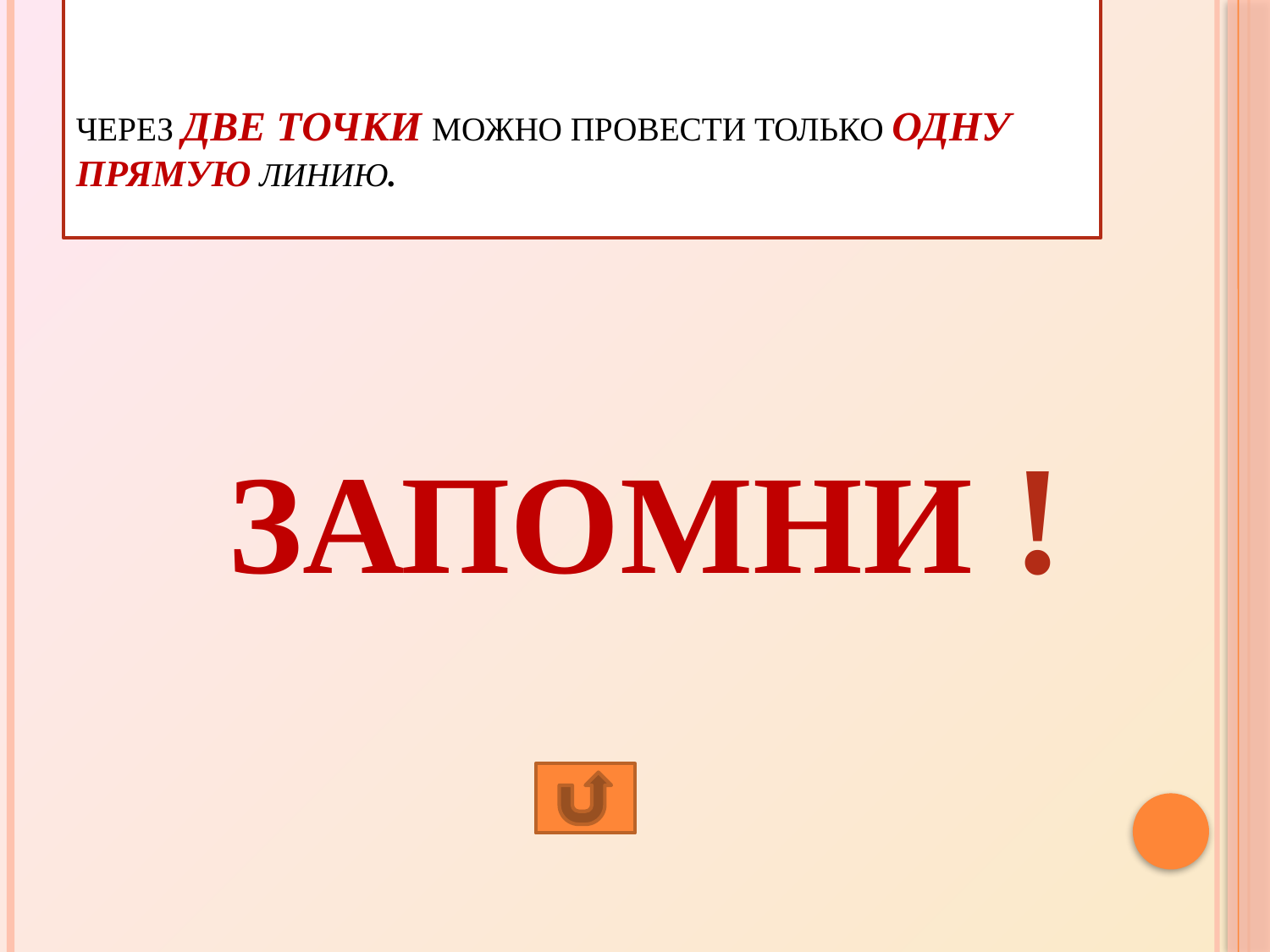

# Через две точки можно провести только одну прямую линию.

Запомни !